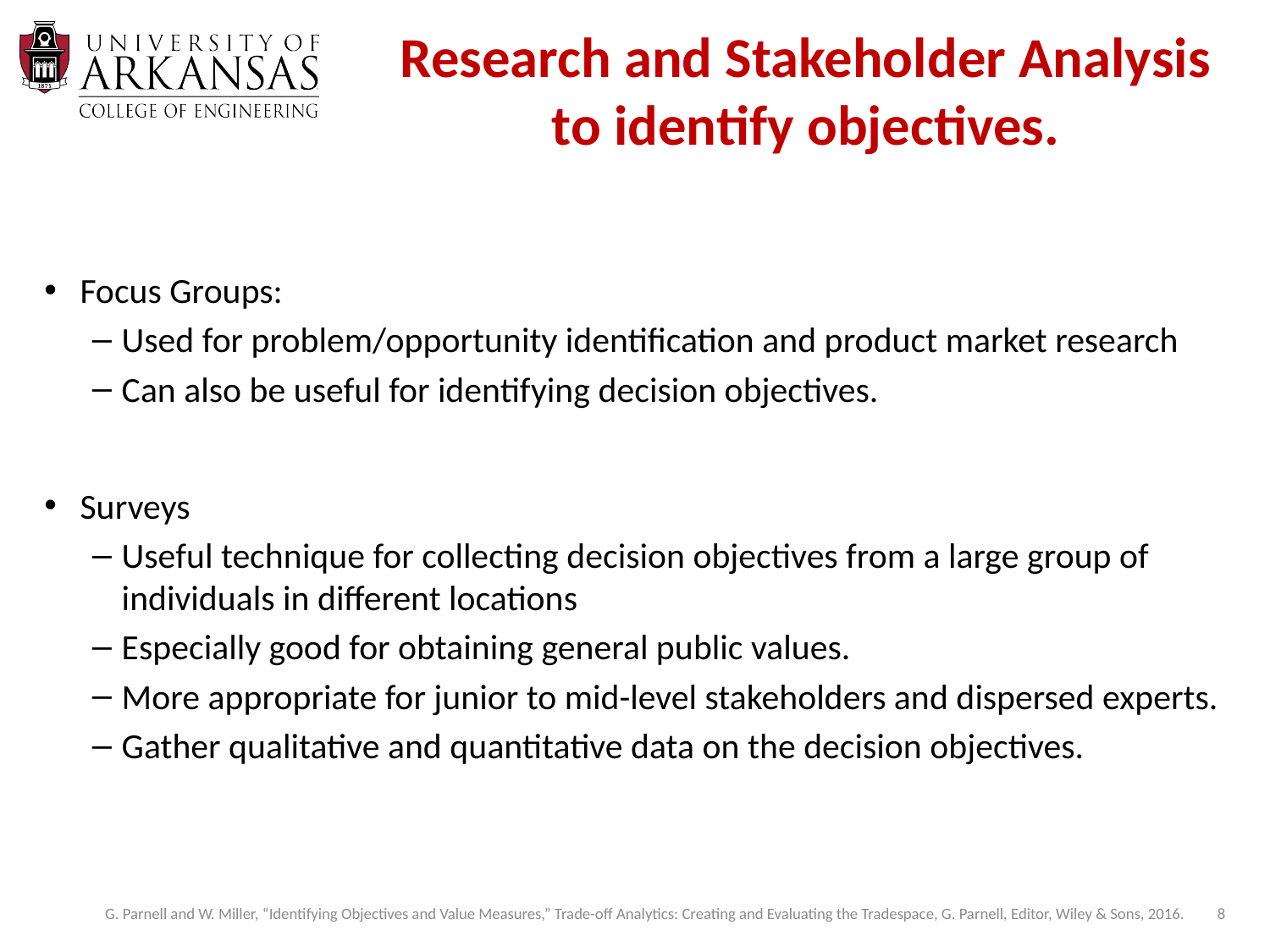

# Research and Stakeholder Analysis to identify objectives.
Focus Groups:
Used for problem/opportunity identification and product market research
Can also be useful for identifying decision objectives.

Surveys
Useful technique for collecting decision objectives from a large group of individuals in different locations
Especially good for obtaining general public values.
More appropriate for junior to mid-level stakeholders and dispersed experts.
Gather qualitative and quantitative data on the decision objectives.

8
G. Parnell and W. Miller, “Identifying Objectives and Value Measures,” Trade-off Analytics: Creating and Evaluating the Tradespace, G. Parnell, Editor, Wiley & Sons, 2016.